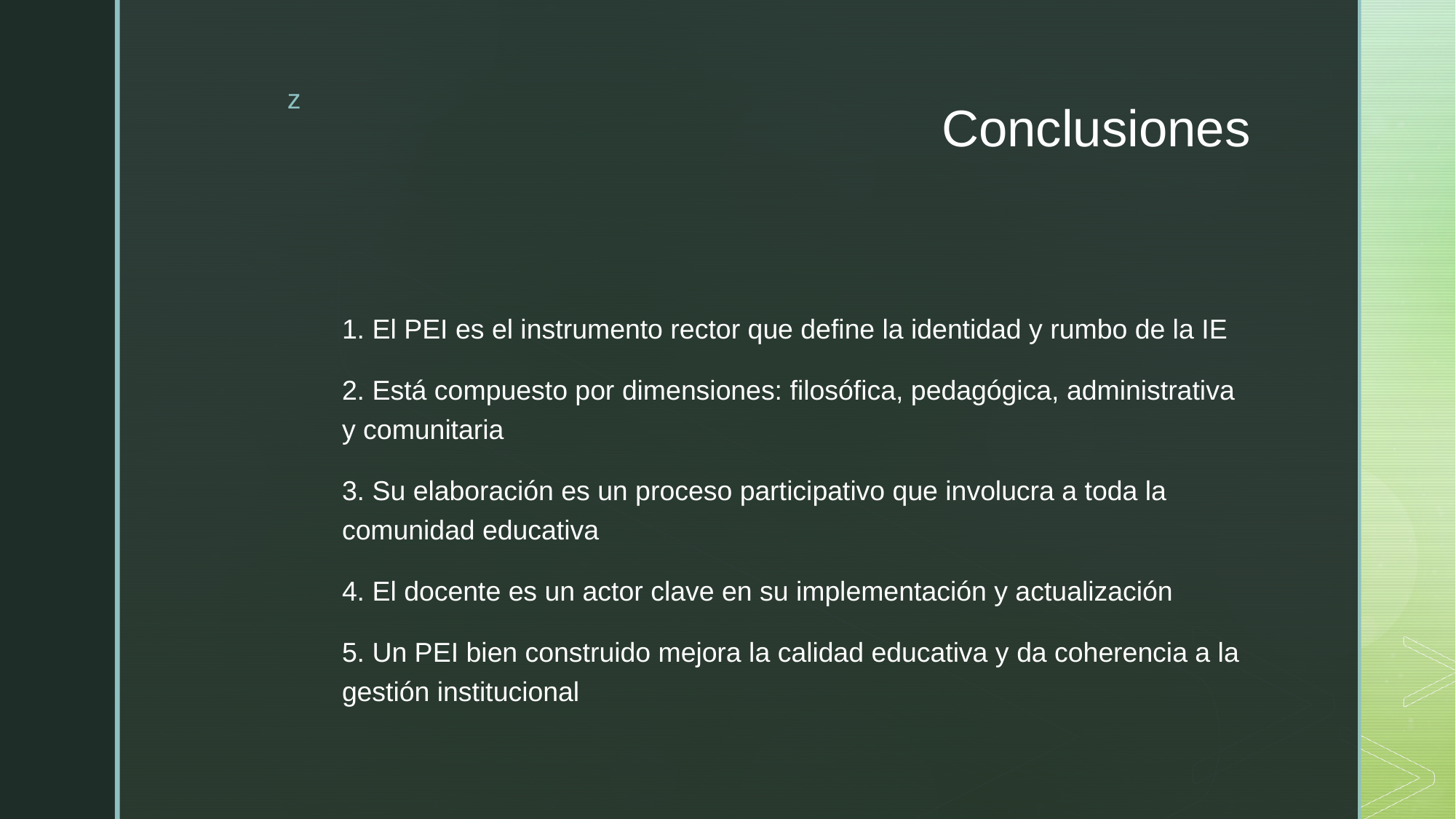

# Conclusiones

1. El PEI es el instrumento rector que define la identidad y rumbo de la IE
2. Está compuesto por dimensiones: filosófica, pedagógica, administrativa y comunitaria
3. Su elaboración es un proceso participativo que involucra a toda la comunidad educativa
4. El docente es un actor clave en su implementación y actualización
5. Un PEI bien construido mejora la calidad educativa y da coherencia a la gestión institucional